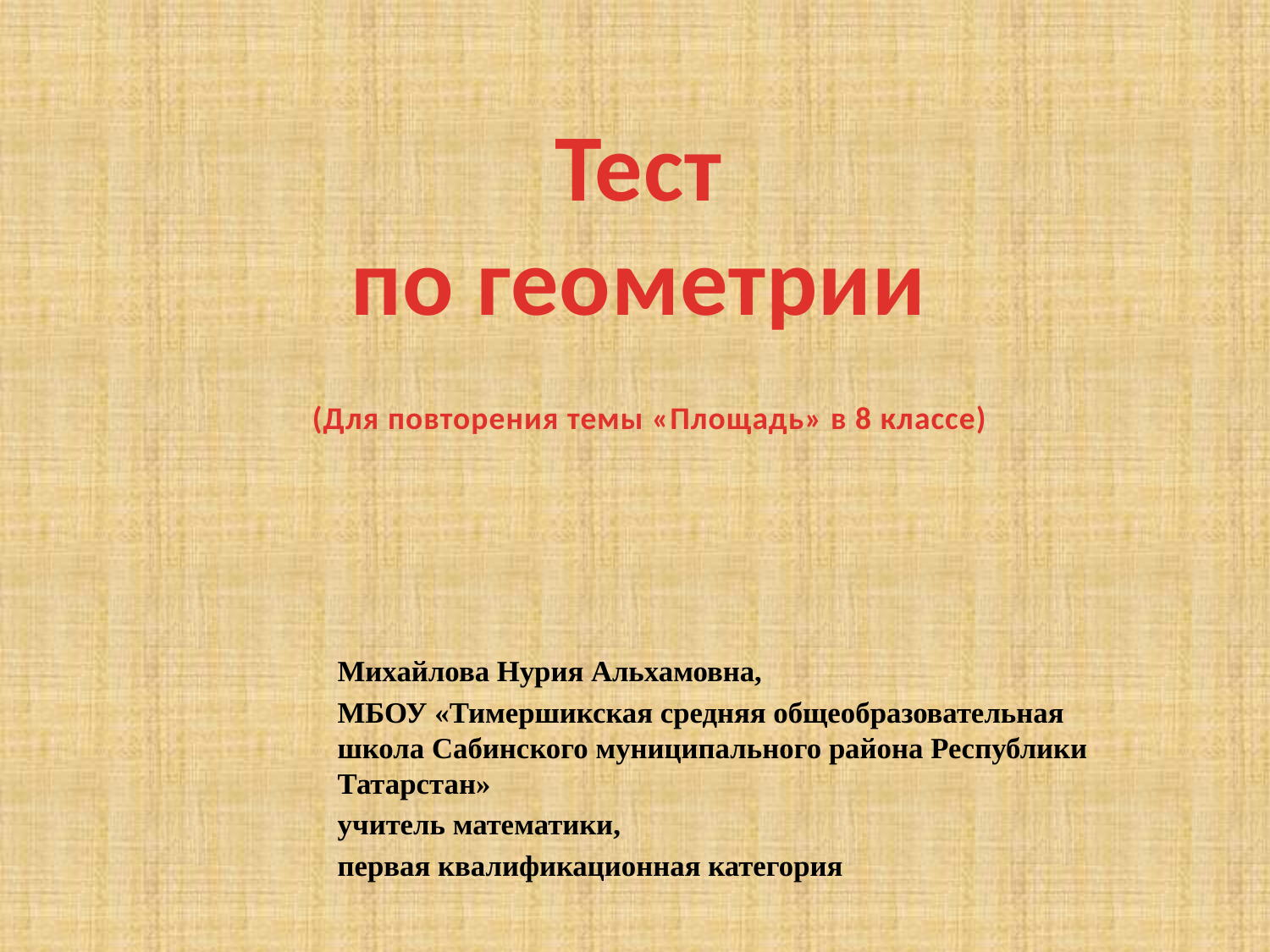

Тест
по геометрии
 (Для повторения темы «Площадь» в 8 классе)

Михайлова Нурия Альхамовна,
МБОУ «Тимершикская средняя общеобразовательная школа Сабинского муниципального района Республики Татарстан»
учитель математики,
первая квалификационная категория